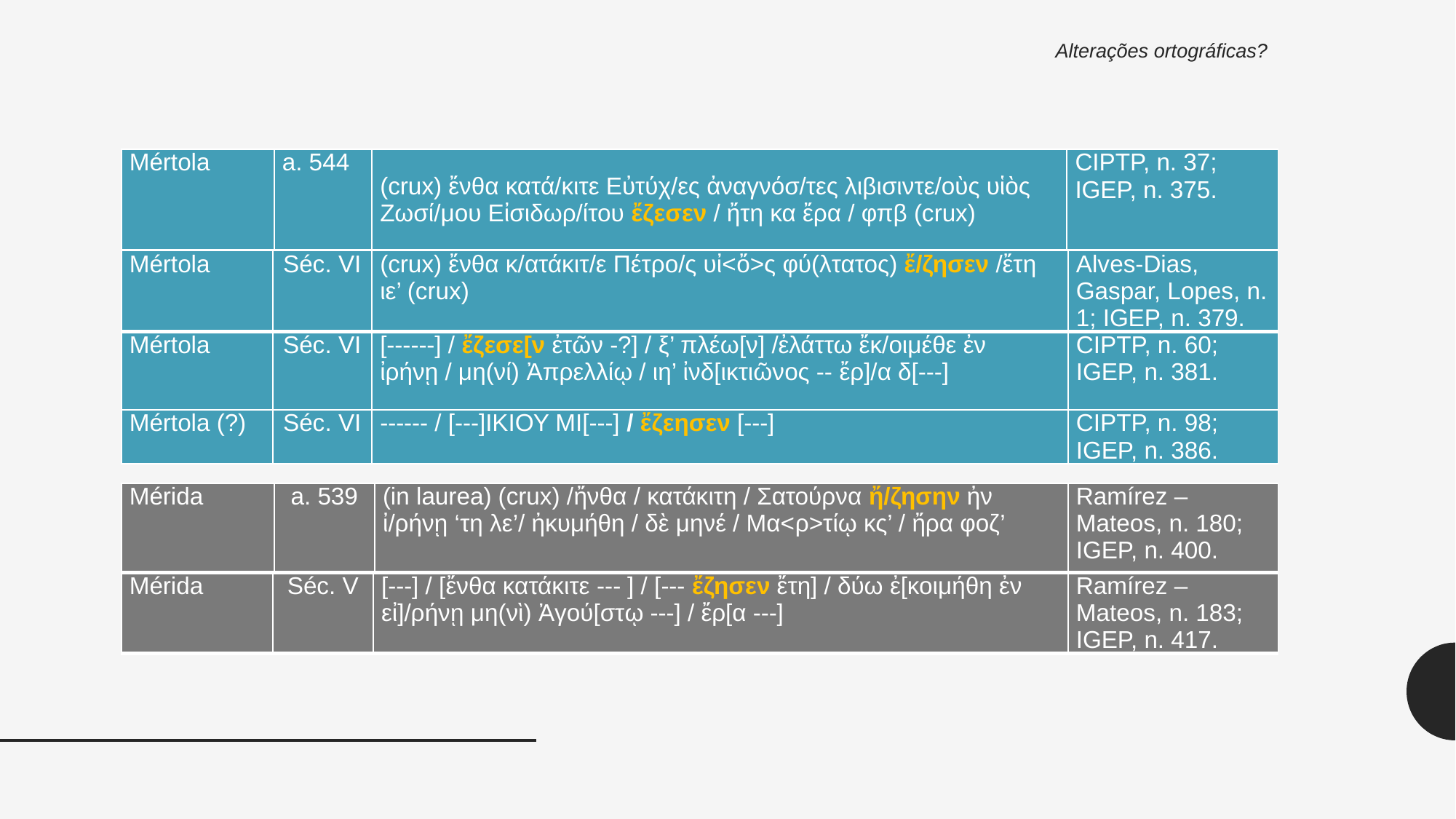

# Alterações ortográficas?
| Mértola | a. 544 | (crux) ἔνθα κατά/κιτε Εὐτύχ/ες ἀναγνόσ/τες λιβισιντε/οὺς υἱὸς Ζωσί/μου Εἰσιδωρ/ίτου ἔζεσεν / ἤτη κα ἔρα / φπβ (crux) | CIPTP, n. 37; IGEP, n. 375. |
| --- | --- | --- | --- |
| Mértola | Séc. VI | (crux) ἔνθα κ/ατάκιτ/ε Πέτρο/ς υἰ<ὄ>ς φύ(λτατος) ἔ/ζησεν /ἔτη ιε’ (crux) | Alves-Dias, Gaspar, Lopes, n. 1; IGEP, n. 379. |
| --- | --- | --- | --- |
| Mértola | Séc. VI | [------] / ἔζεσε[ν ἐτῶν -?] / ξ’ πλέω[ν] /ἐλάττω ἔκ/οιμέθε ἐν ἰρήνῃ / μη(νί) Ἀπρελλίῳ / ιη’ ἰνδ[ικτιῶνος -- ἔρ]/α δ[---] | CIPTP, n. 60; IGEP, n. 381. |
| Mértola (?) | Séc. VI | ------ / [---]ΙΚΙΟΥ ΜΙ[---] / ἔζεησεν [---] | CIPTP, n. 98; IGEP, n. 386. |
| Mérida | a. 539 | (in laurea) (crux) /ἤνθα / κατάκιτη / Σατούρνα ἤ/ζησην ἠν ἰ/ρήνῃ ‘τη λε’/ ἠκυμήθη / δὲ μηνέ / Μα<ρ>τίῳ κς’ / ἤρα φοζ’ | Ramírez – Mateos, n. 180; IGEP, n. 400. |
| --- | --- | --- | --- |
| Mérida | Séc. V | [---] / [ἔνθα κατάκιτε --- ] / [--- ἔζησεν ἔτη] / δύω ἐ[κοιμήθη ἐν εἰ]/ρήνῃ μη(νὶ) Ἀγού[στῳ ---] / ἔρ[α ---] | Ramírez – Mateos, n. 183; IGEP, n. 417. |
| --- | --- | --- | --- |